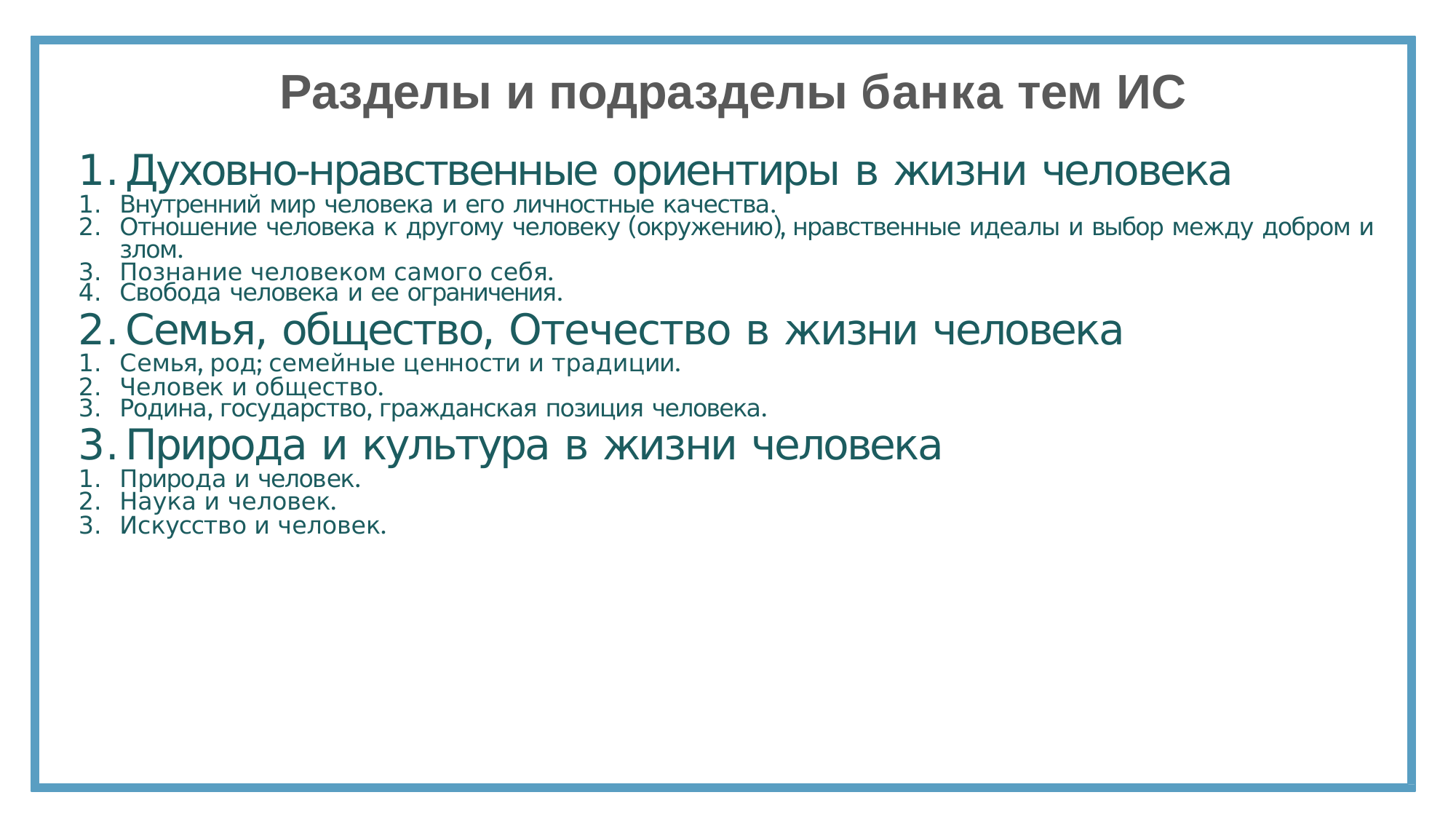

# Разделы и подразделы банка тем ИС
Духовно-нравственные ориентиры в жизни человека
Внутренний мир человека и его личностные качества.
Отношение человека к другому человеку (окружению), нравственные идеалы и выбор между добром и злом.
Познание человеком самого себя.
Свобода человека и ее ограничения.
Семья, общество, Отечество в жизни человека
Семья, род; семейные ценности и традиции.
Человек и общество.
Родина, государство, гражданская позиция человека.
Природа и культура в жизни человека
Природа и человек.
Наука и человек.
Искусство и человек.